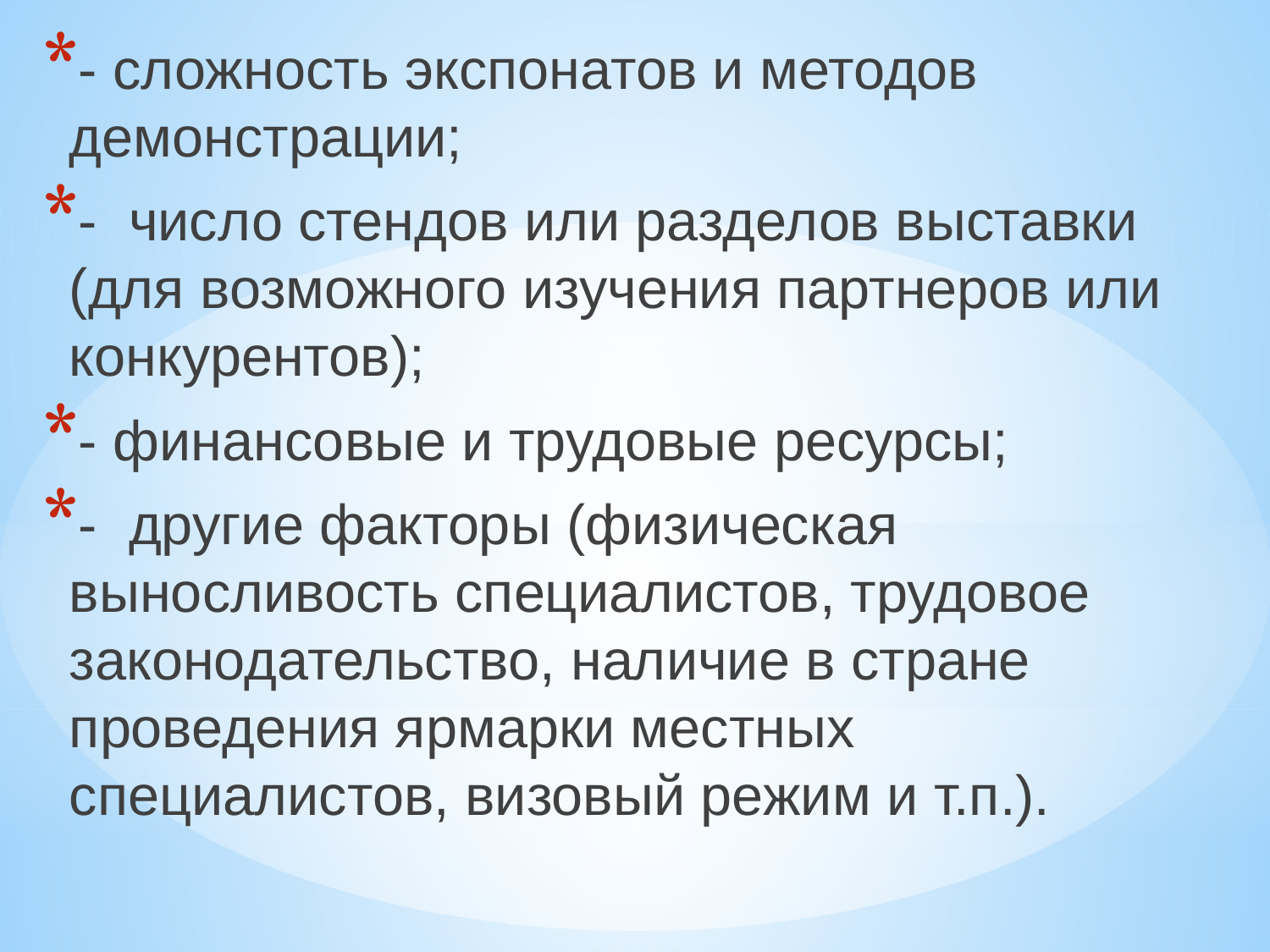

- сложность экспонатов и методов демонстрации;
-  число стендов или разделов выставки (для возможного изучения партнеров или конкурентов);
- финансовые и трудовые ресурсы;
-  другие факторы (физическая выносливость специалистов, трудовое законодательство, наличие в стране проведения ярмарки местных специалистов, визовый режим и т.п.).
#